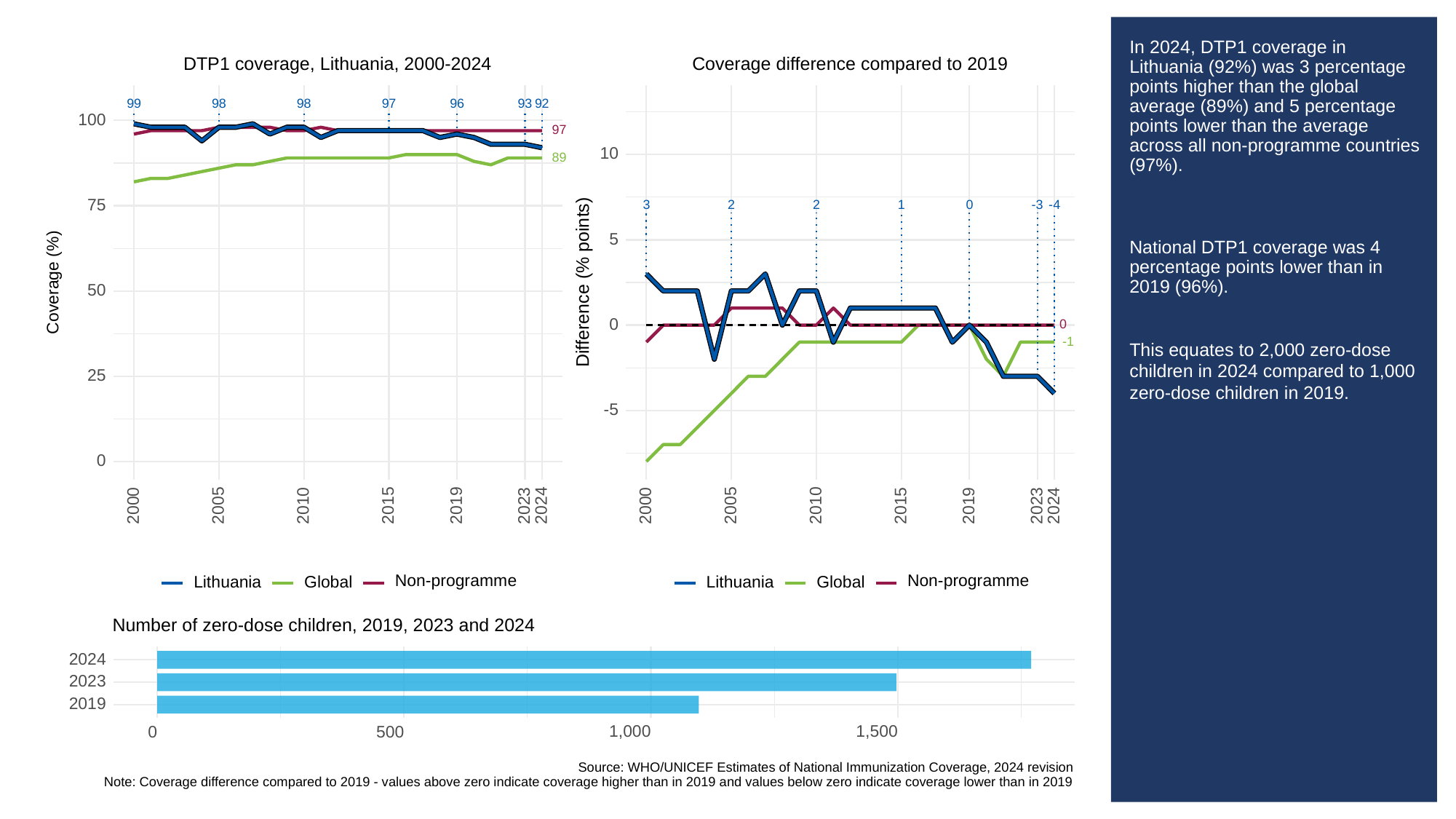

# In 2024, DTP1 coverage in Lithuania (92%) was 3 percentage points higher than the global average (89%) and 5 percentage points lower than the average across all non-programme countries (97%).

National DTP1 coverage was 4 percentage points lower than in 2019 (96%).

This equates to 2,000 zero-dose children in 2024 compared to 1,000 zero-dose children in 2019.

Coverage difference compared to 2019
DTP1 coverage, Lithuania, 2000-2024

93
99
98
98
97
96
92

100

97

10
89

75
3
-3
0
2
2
1
-4

5

Difference (% points)

Coverage (%)

50

0
0

-1

25

-5

0

2023
2023
2000
2005
2010
2015
2019
2024
2000
2005
2010
2015
2019
2024
Non-programme
Non-programme
Global
Global
Lithuania
Lithuania

Number of zero-dose children, 2019, 2023 and 2024

2024

2023

2019

1,000
1,500
0
500
Source: WHO/UNICEF Estimates of National Immunization Coverage, 2024 revision
Note: Coverage difference compared to 2019 - values above zero indicate coverage higher than in 2019 and values below zero indicate coverage lower than in 2019